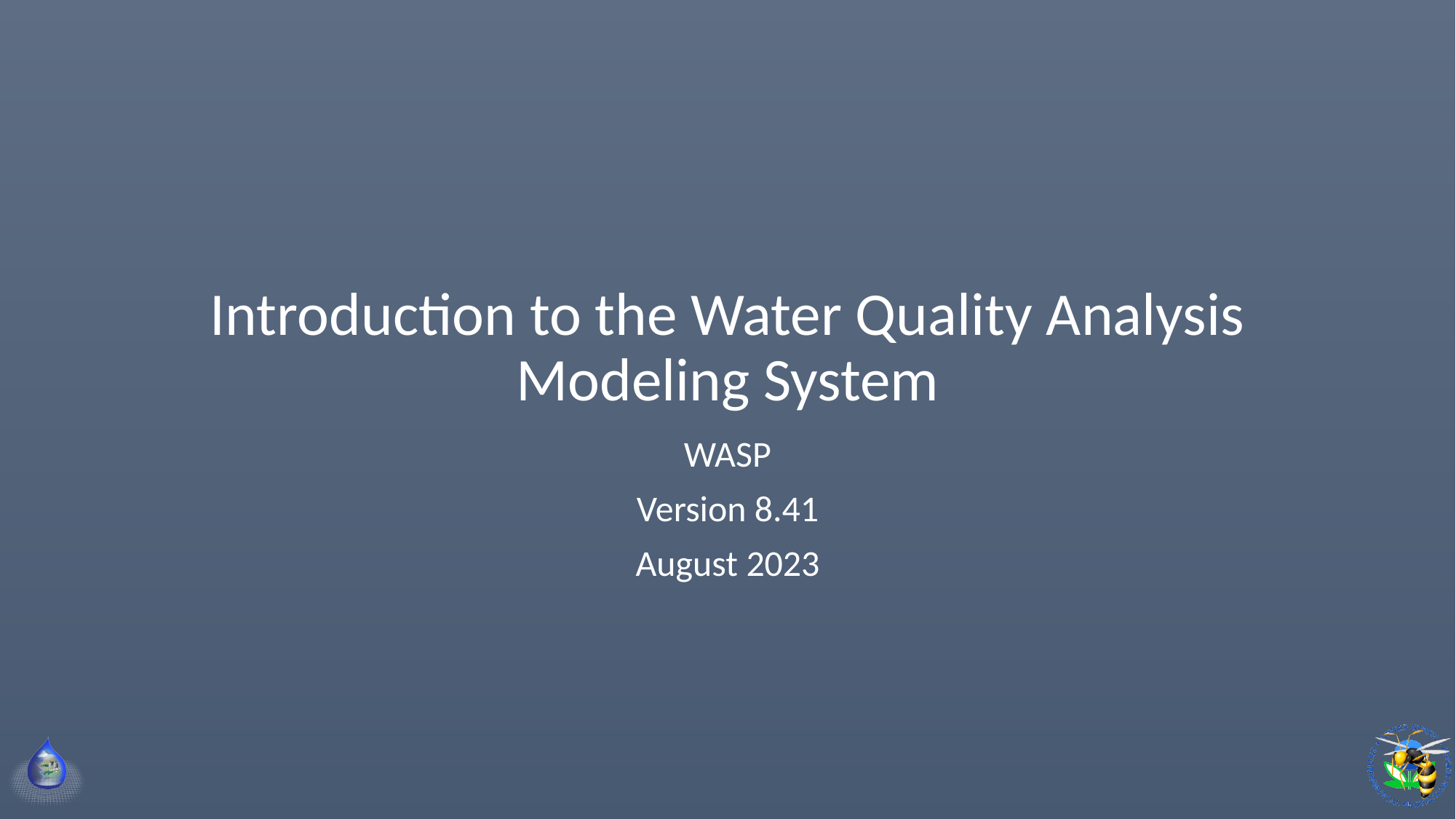

# Introduction to the Water Quality Analysis Modeling System
WASP
Version 8.41
August 2023